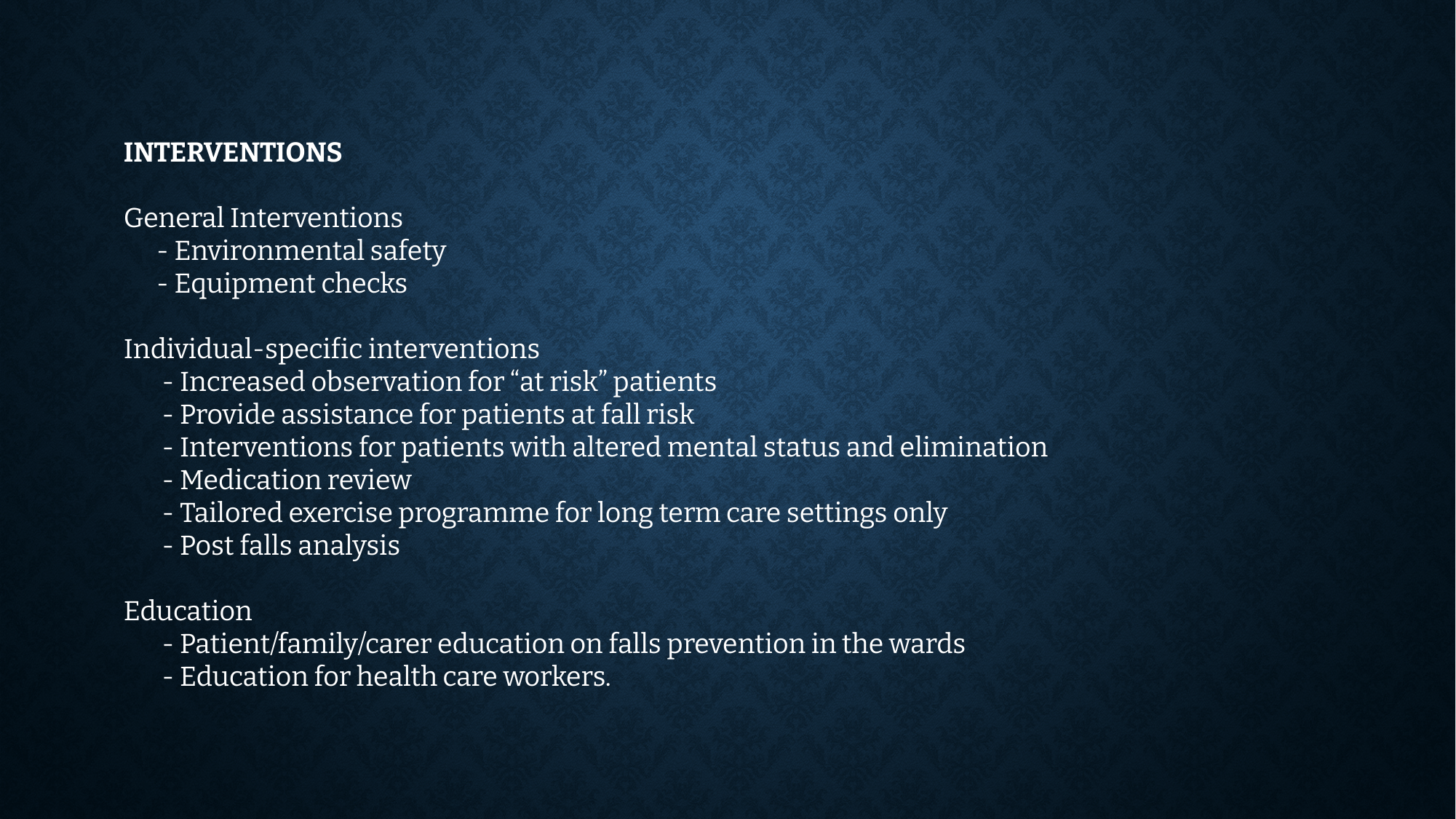

INTERVENTIONS

General Interventions
      - Environmental safety
      - Equipment checks

Individual-specific interventions
       - Increased observation for “at risk” patients
       - Provide assistance for patients at fall risk
       - Interventions for patients with altered mental status and elimination
       - Medication review
       - Tailored exercise programme for long term care settings only
       - Post falls analysis

Education
       - Patient/family/carer education on falls prevention in the wards
       - Education for health care workers.